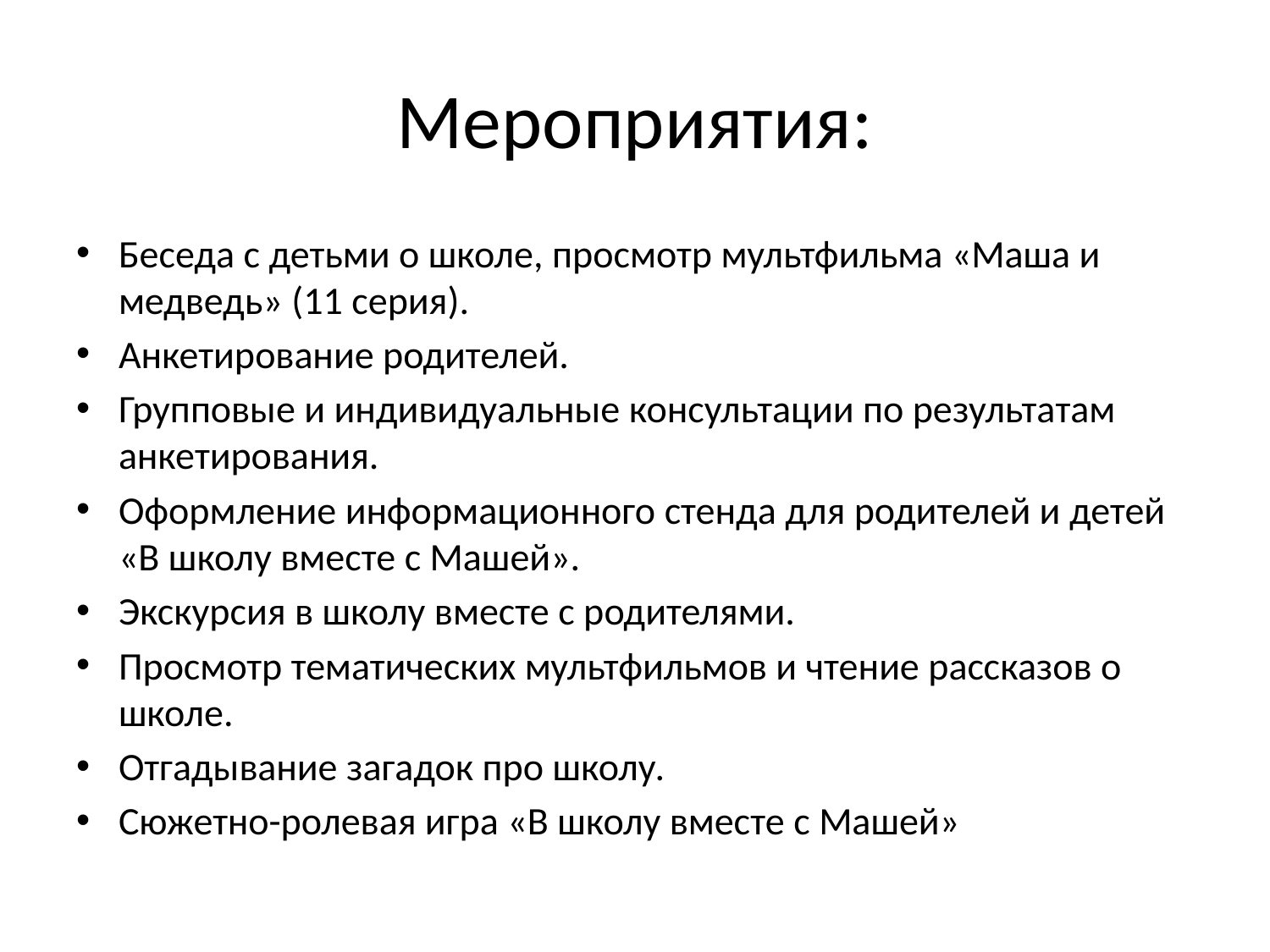

# Мероприятия:
Беседа с детьми о школе, просмотр мультфильма «Маша и медведь» (11 серия).
Анкетирование родителей.
Групповые и индивидуальные консультации по результатам анкетирования.
Оформление информационного стенда для родителей и детей «В школу вместе с Машей».
Экскурсия в школу вместе с родителями.
Просмотр тематических мультфильмов и чтение рассказов о школе.
Отгадывание загадок про школу.
Сюжетно-ролевая игра «В школу вместе с Машей»